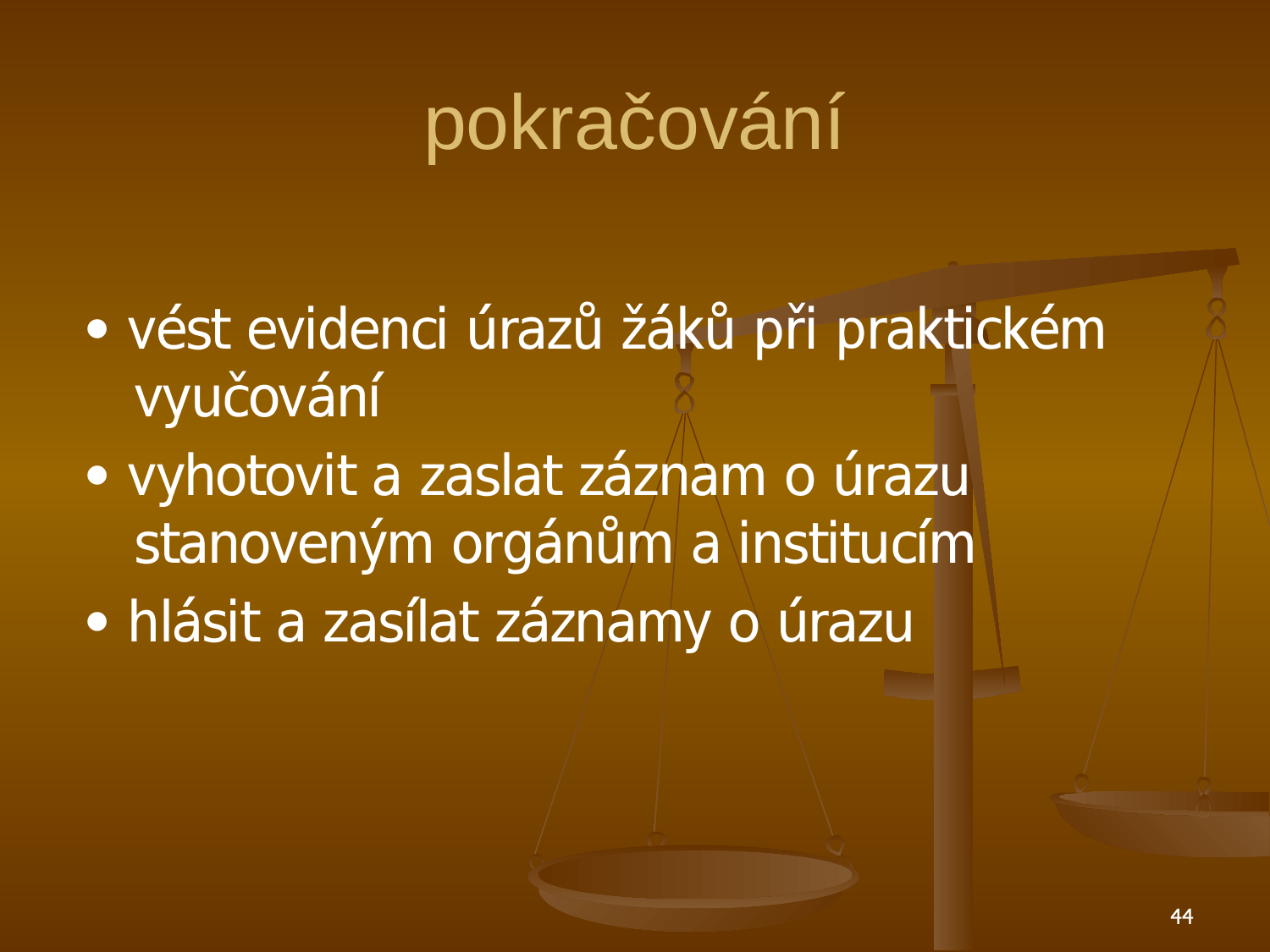

# pokračování
• vést evidenci úrazů žáků při praktickém vyučování
• vyhotovit a zaslat záznam o úrazu stanoveným orgánům a institucím
• hlásit a zasílat záznamy o úrazu

44